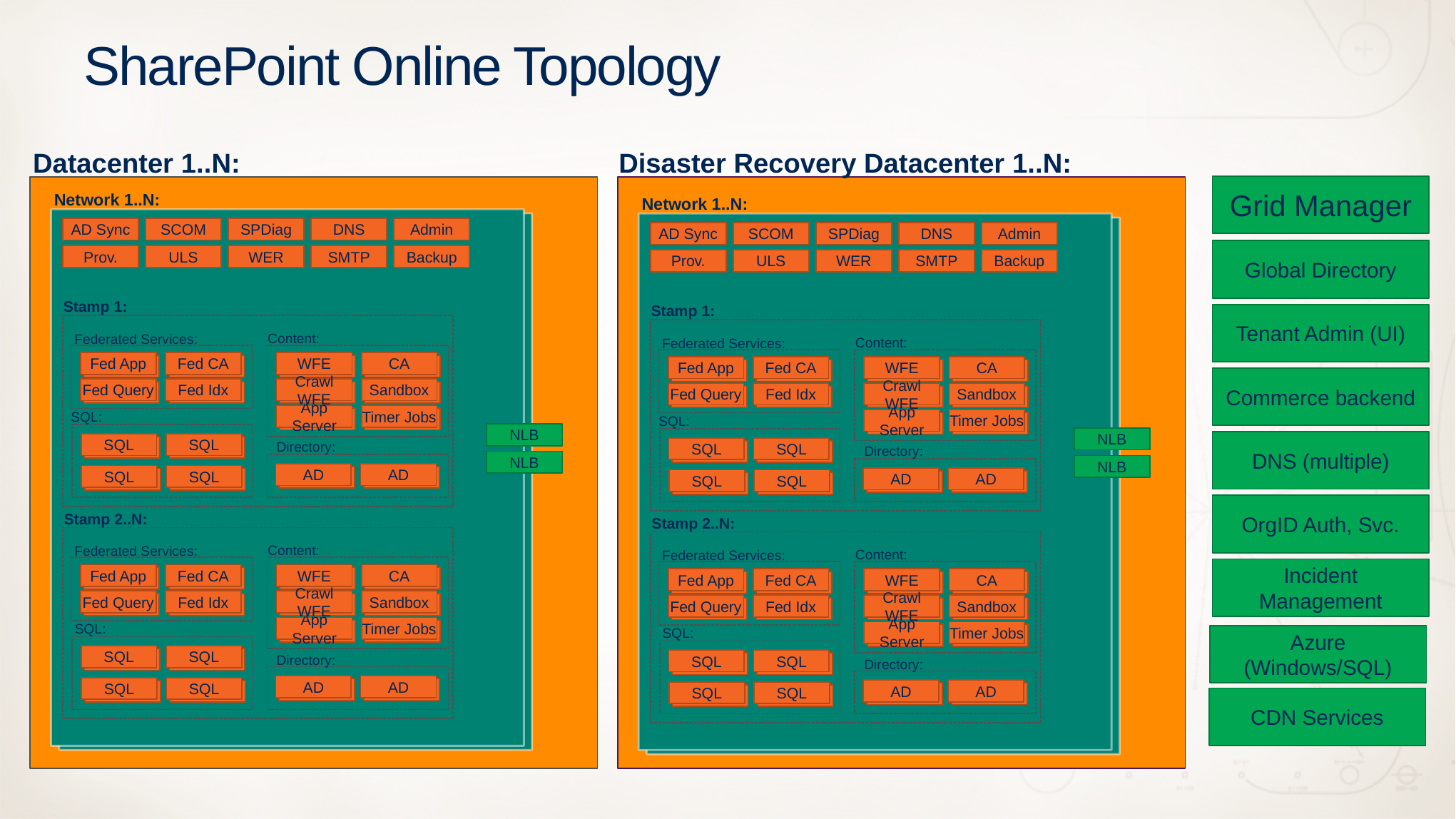

# SharePoint Online Topology
Disaster Recovery Datacenter 1..N:

Network 1..N:

AD Sync
SCOM
SPDiag
DNS
Admin
Prov.
ULS
WER
SMTP
Backup
Stamp 1:

Content:
Federated Services:

Fed App

Fed CA

WFE

CA

Fed Query

Fed Idx

Crawl WFE

Sandbox

App Server

Timer Jobs

SQL:
NLB

SQL

SQL

Directory:
NLB

AD

AD

SQL

SQL

Stamp 2..N:

Content:
Federated Services:

WFE

CA

Fed App

Fed CA

Crawl WFE

Sandbox

Fed Query

Fed Idx

App Server

Timer Jobs

SQL:

SQL

SQL

Directory:

AD

AD

SQL

SQL

Datacenter 1..N:
Grid Manager
Global Directory
Tenant Admin (UI)
Commerce backend
DNS (multiple)
OrgID Auth, Svc.
Incident Management
Azure (Windows/SQL)
CDN Services

Network 1..N:

AD Sync
SCOM
SPDiag
DNS
Admin
Prov.
ULS
WER
SMTP
Backup
Stamp 1:

Content:
Federated Services:

WFE

CA

Fed App

Fed CA

Crawl WFE

Sandbox

Fed Query

Fed Idx

App Server

Timer Jobs

SQL:

SQL

SQL

Directory:

AD

AD

SQL

SQL

NLB
NLB
Stamp 2..N:

Content:
Federated Services:

WFE

CA

Fed App

Fed CA

Crawl WFE

Sandbox

Fed Query

Fed Idx

App Server

Timer Jobs

SQL:

SQL

SQL

Directory:

AD

AD

SQL

SQL